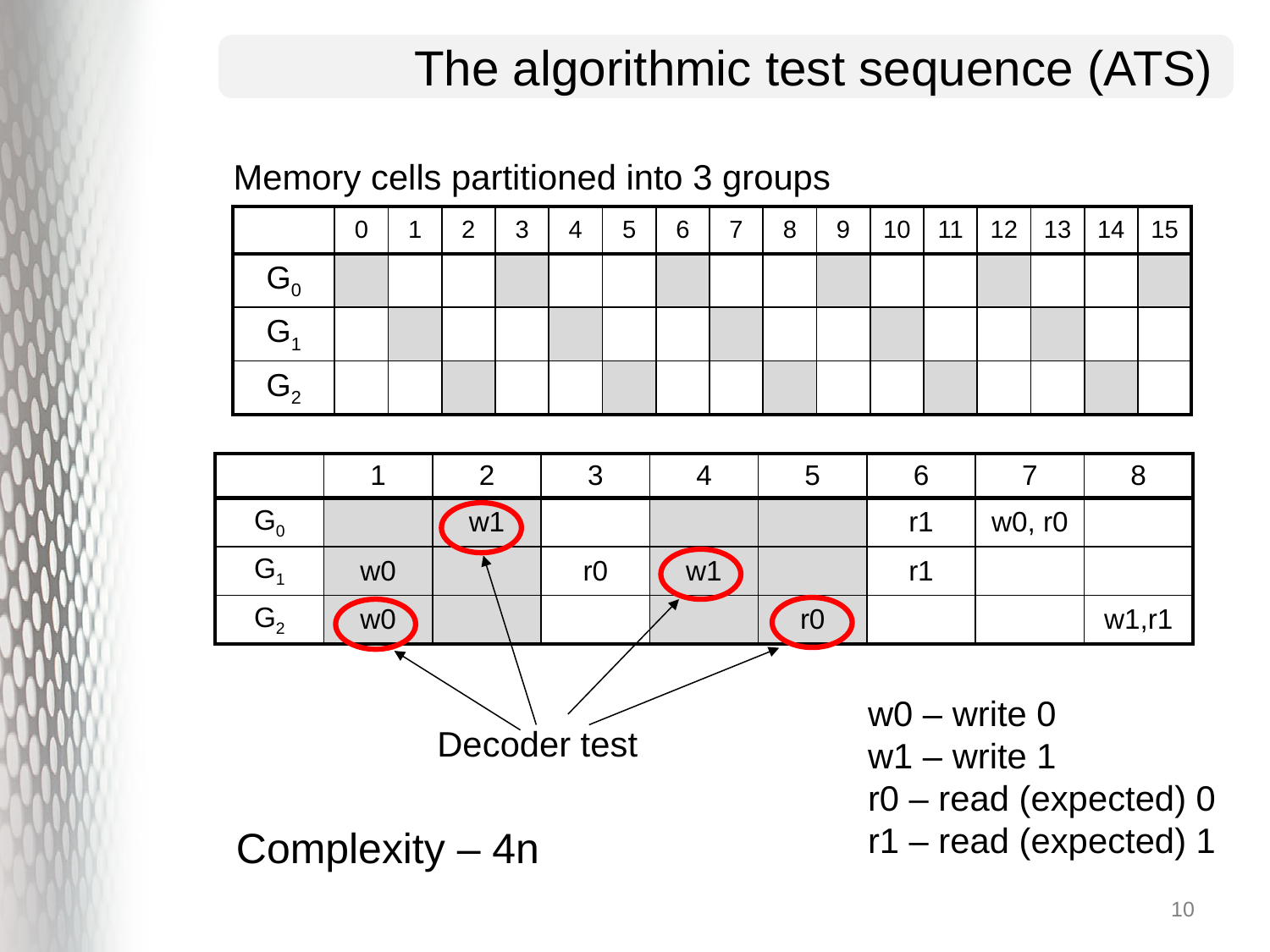

# The algorithmic test sequence (ATS)
Memory cells partitioned into 3 groups
|  | 0 | 1 | 2 | 3 | 4 | 5 | 6 | 7 | 8 | 9 | 10 | 11 | 12 | 13 | 14 | 15 |
| --- | --- | --- | --- | --- | --- | --- | --- | --- | --- | --- | --- | --- | --- | --- | --- | --- |
| G0 |  |  |  |  |  |  |  |  |  |  |  |  |  |  |  |  |
| G1 |  |  |  |  |  |  |  |  |  |  |  |  |  |  |  |  |
| G2 |  |  |  |  |  |  |  |  |  |  |  |  |  |  |  |  |
|  | 1 | 2 | 3 | 4 | 5 | 6 | 7 | 8 |
| --- | --- | --- | --- | --- | --- | --- | --- | --- |
| G0 |  | w1 |  |  |  | r1 | w0, r0 |  |
| G1 | w0 |  | r0 | w1 |  | r1 |  |  |
| G2 | w0 |  |  |  | r0 |  |  | w1,r1 |

w0 – write 0
w1 – write 1
r0 – read (expected) 0
r1 – read (expected) 1
Decoder test
Complexity – 4n